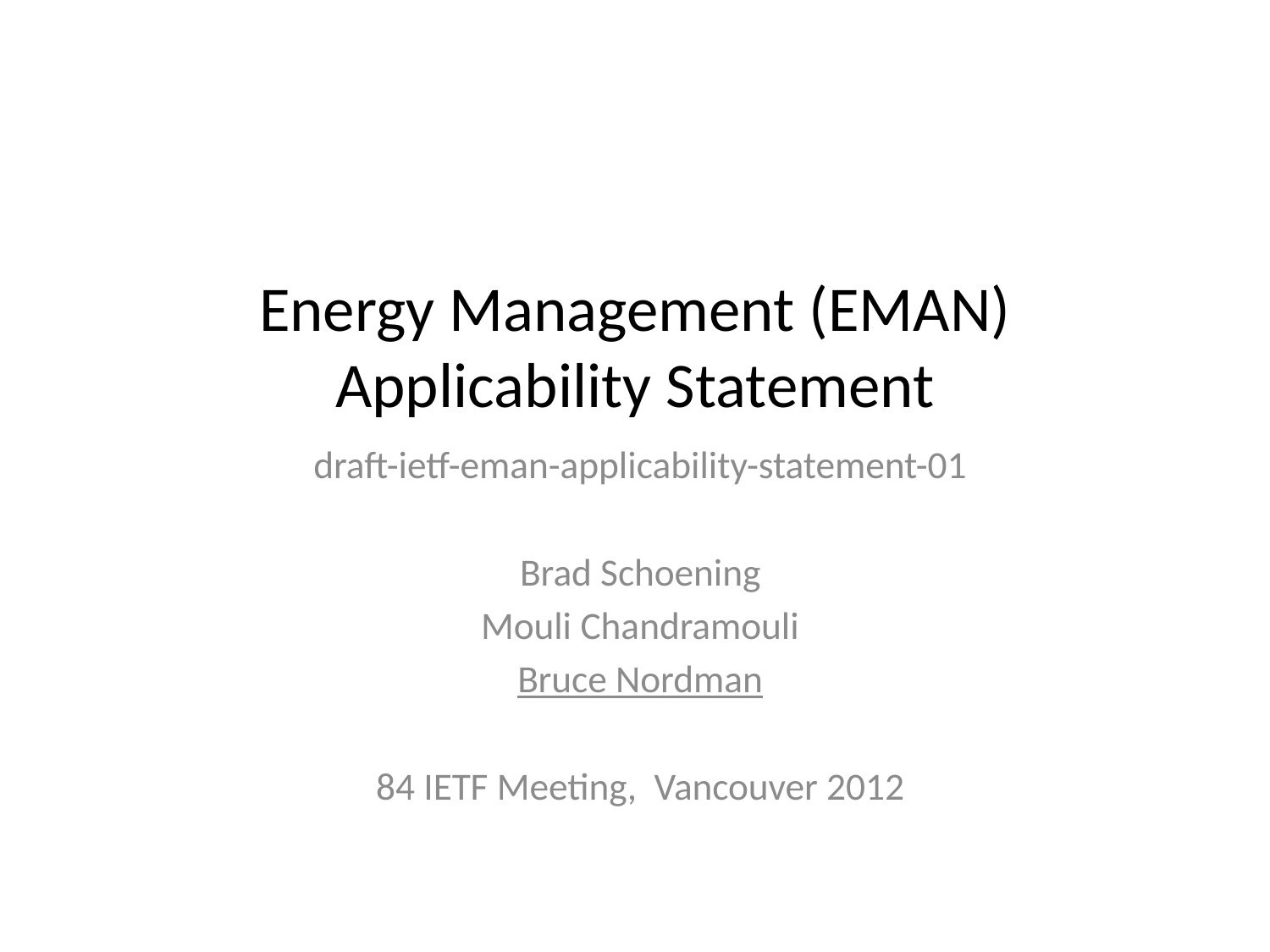

# Energy Management (EMAN) Applicability Statement
draft-ietf-eman-applicability-statement-01

Brad Schoening
Mouli Chandramouli
Bruce Nordman

84 IETF Meeting,  Vancouver 2012